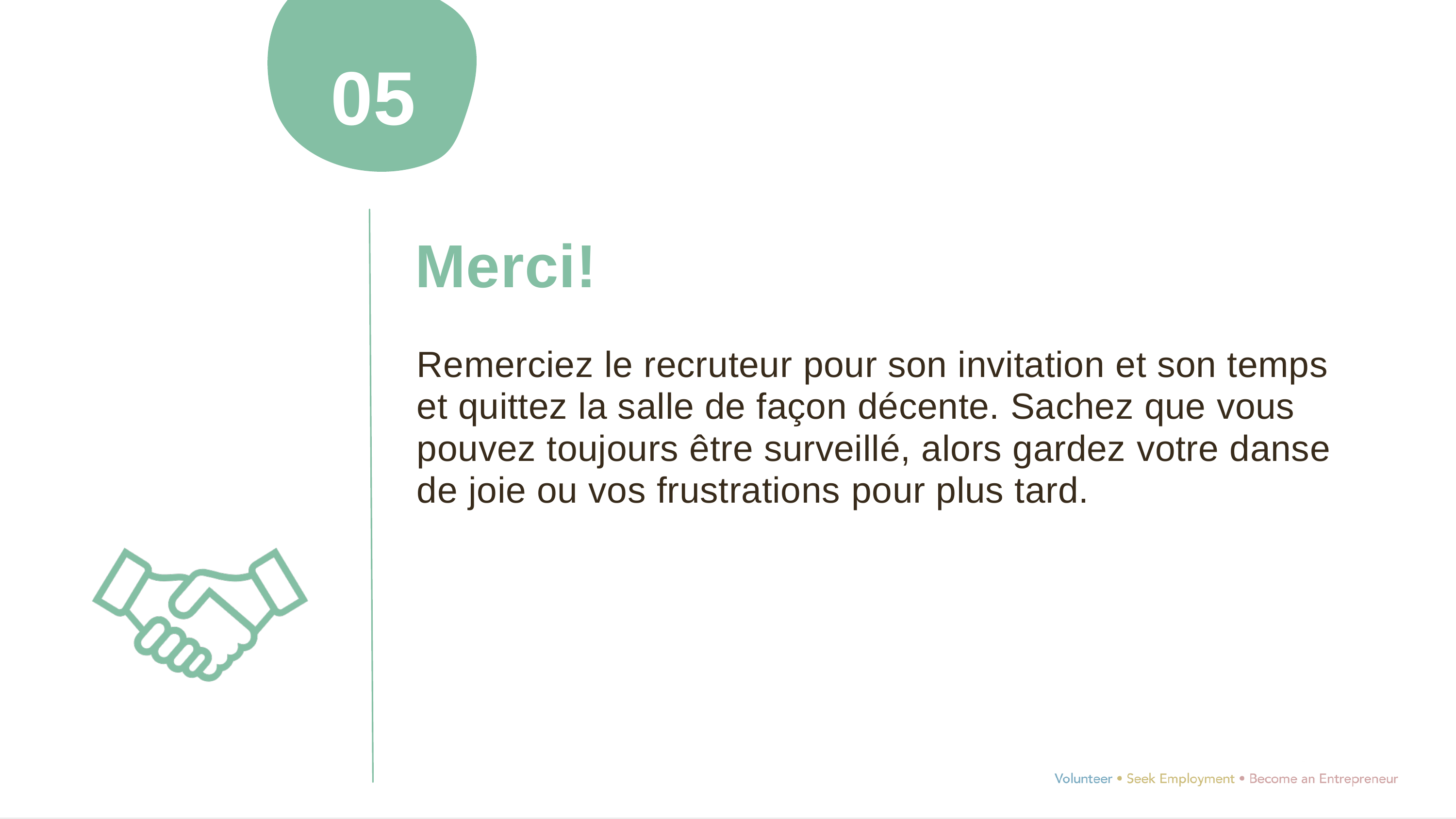

05
Merci!

Remerciez le recruteur pour son invitation et son temps et quittez la salle de façon décente. Sachez que vous pouvez toujours être surveillé, alors gardez votre danse de joie ou vos frustrations pour plus tard.